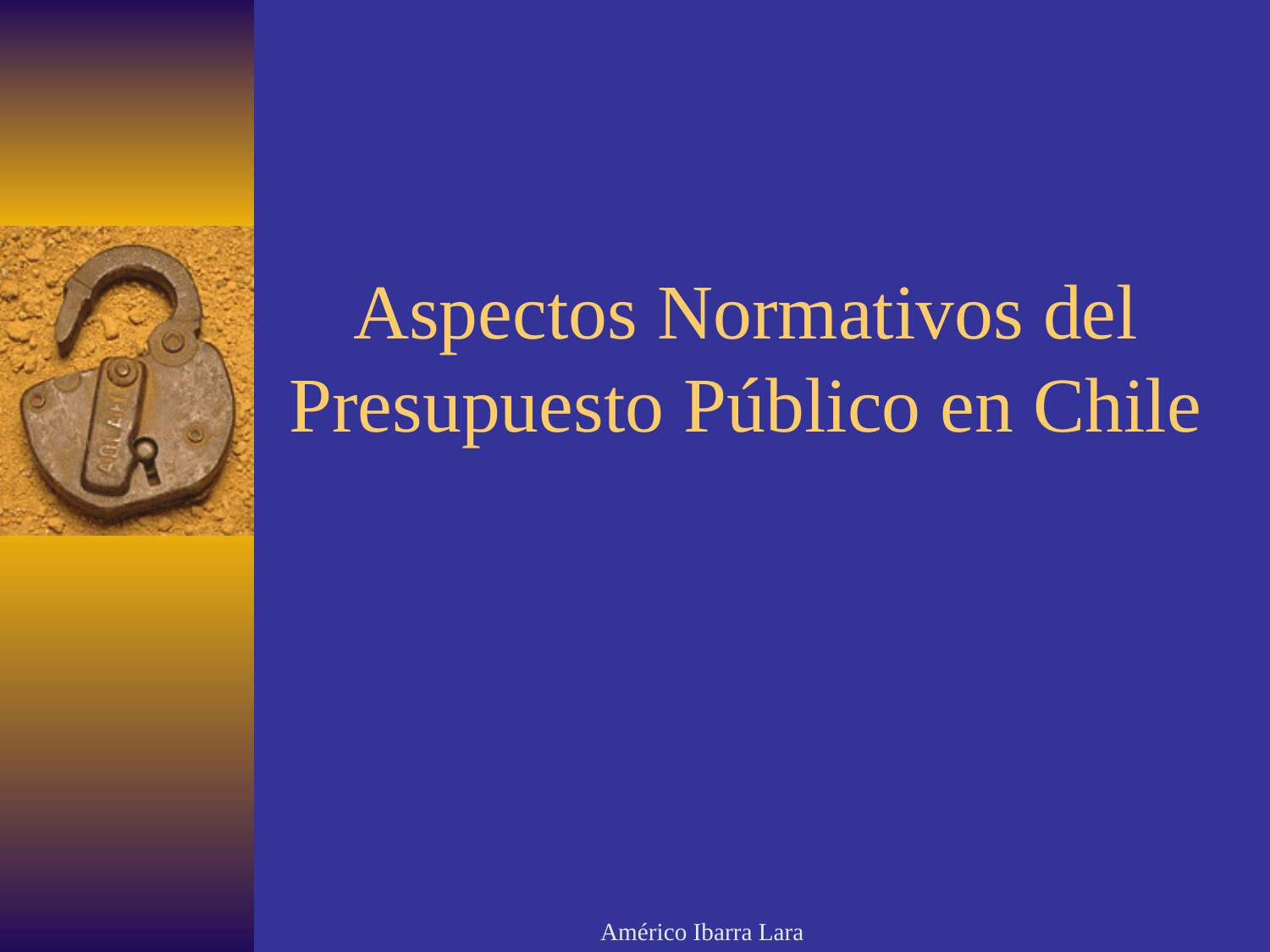

# Aspectos Normativos del Presupuesto Público en Chile
Américo Ibarra Lara